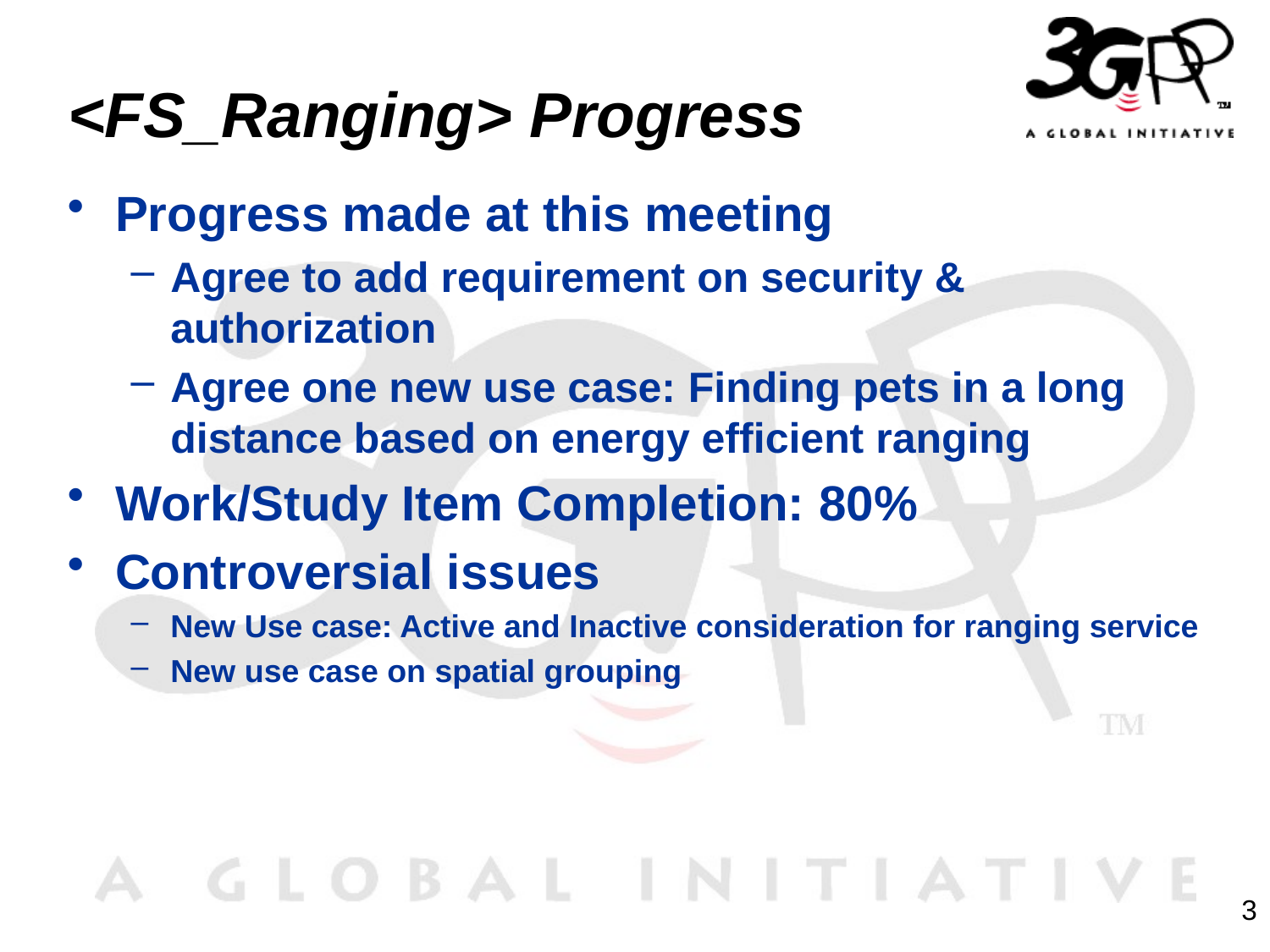

# <FS_Ranging> Progress
Progress made at this meeting
Agree to add requirement on security & authorization
Agree one new use case: Finding pets in a long distance based on energy efficient ranging
Work/Study Item Completion: 80%
Controversial issues
New Use case: Active and Inactive consideration for ranging service
New use case on spatial grouping
3